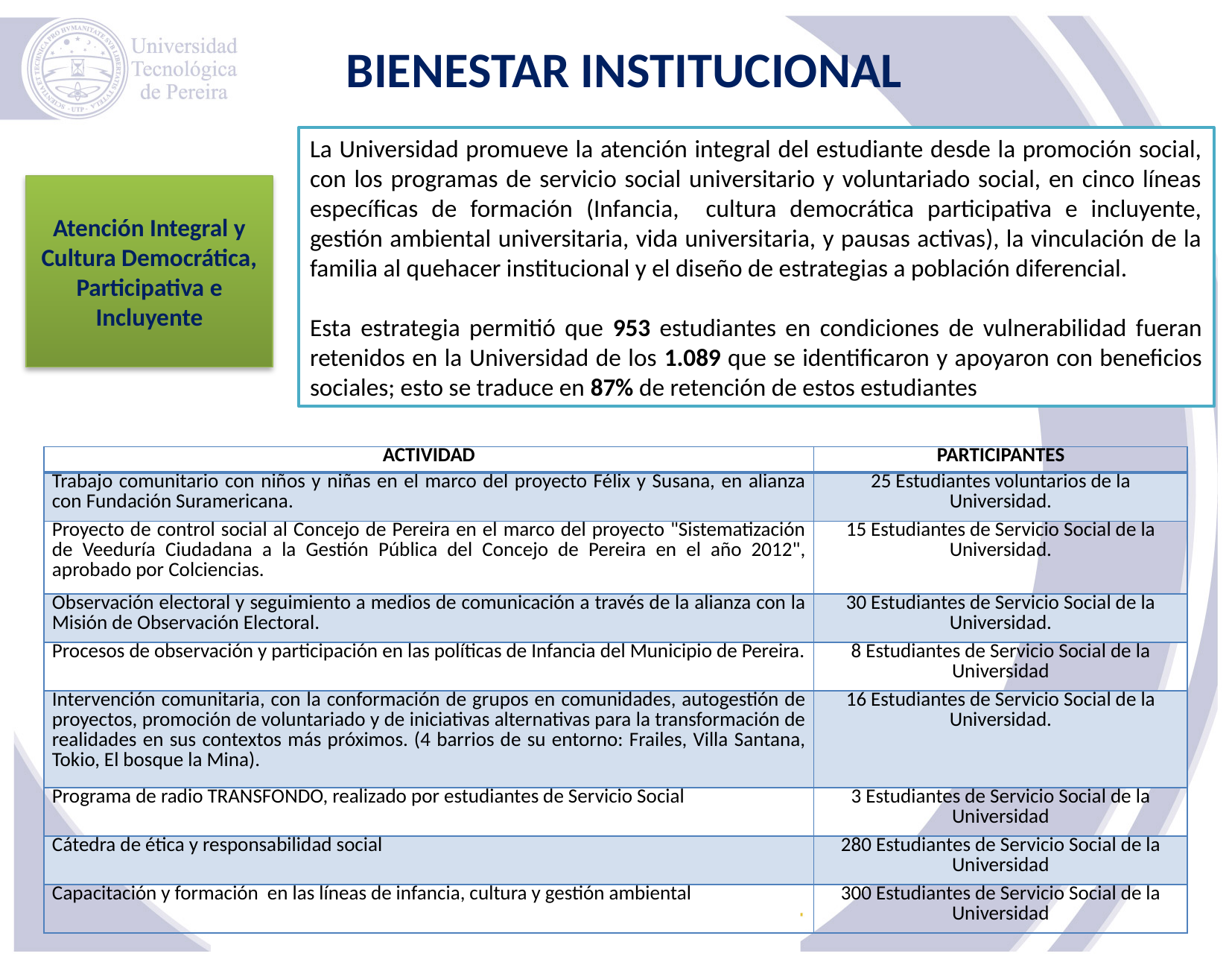

BIENESTAR INSTITUCIONAL
La Universidad promueve la atención integral del estudiante desde la promoción social, con los programas de servicio social universitario y voluntariado social, en cinco líneas específicas de formación (Infancia,  cultura democrática participativa e incluyente, gestión ambiental universitaria, vida universitaria, y pausas activas), la vinculación de la familia al quehacer institucional y el diseño de estrategias a población diferencial.

Esta estrategia permitió que 953 estudiantes en condiciones de vulnerabilidad fueran retenidos en la Universidad de los 1.089 que se identificaron y apoyaron con beneficios sociales; esto se traduce en 87% de retención de estos estudiantes
Atención Integral y Cultura Democrática, Participativa e Incluyente
| ACTIVIDAD | PARTICIPANTES |
| --- | --- |
| Trabajo comunitario con niños y niñas en el marco del proyecto Félix y Susana, en alianza con Fundación Suramericana. | 25 Estudiantes voluntarios de la Universidad. |
| Proyecto de control social al Concejo de Pereira en el marco del proyecto "Sistematización de Veeduría Ciudadana a la Gestión Pública del Concejo de Pereira en el año 2012", aprobado por Colciencias. | 15 Estudiantes de Servicio Social de la Universidad. |
| Observación electoral y seguimiento a medios de comunicación a través de la alianza con la Misión de Observación Electoral. | 30 Estudiantes de Servicio Social de la Universidad. |
| Procesos de observación y participación en las políticas de Infancia del Municipio de Pereira. | 8 Estudiantes de Servicio Social de la Universidad |
| Intervención comunitaria, con la conformación de grupos en comunidades, autogestión de proyectos, promoción de voluntariado y de iniciativas alternativas para la transformación de realidades en sus contextos más próximos. (4 barrios de su entorno: Frailes, Villa Santana, Tokio, El bosque la Mina). | 16 Estudiantes de Servicio Social de la Universidad. |
| Programa de radio TRANSFONDO, realizado por estudiantes de Servicio Social | 3 Estudiantes de Servicio Social de la Universidad |
| Cátedra de ética y responsabilidad social | 280 Estudiantes de Servicio Social de la Universidad |
| Capacitación y formación en las líneas de infancia, cultura y gestión ambiental | 300 Estudiantes de Servicio Social de la Universidad |